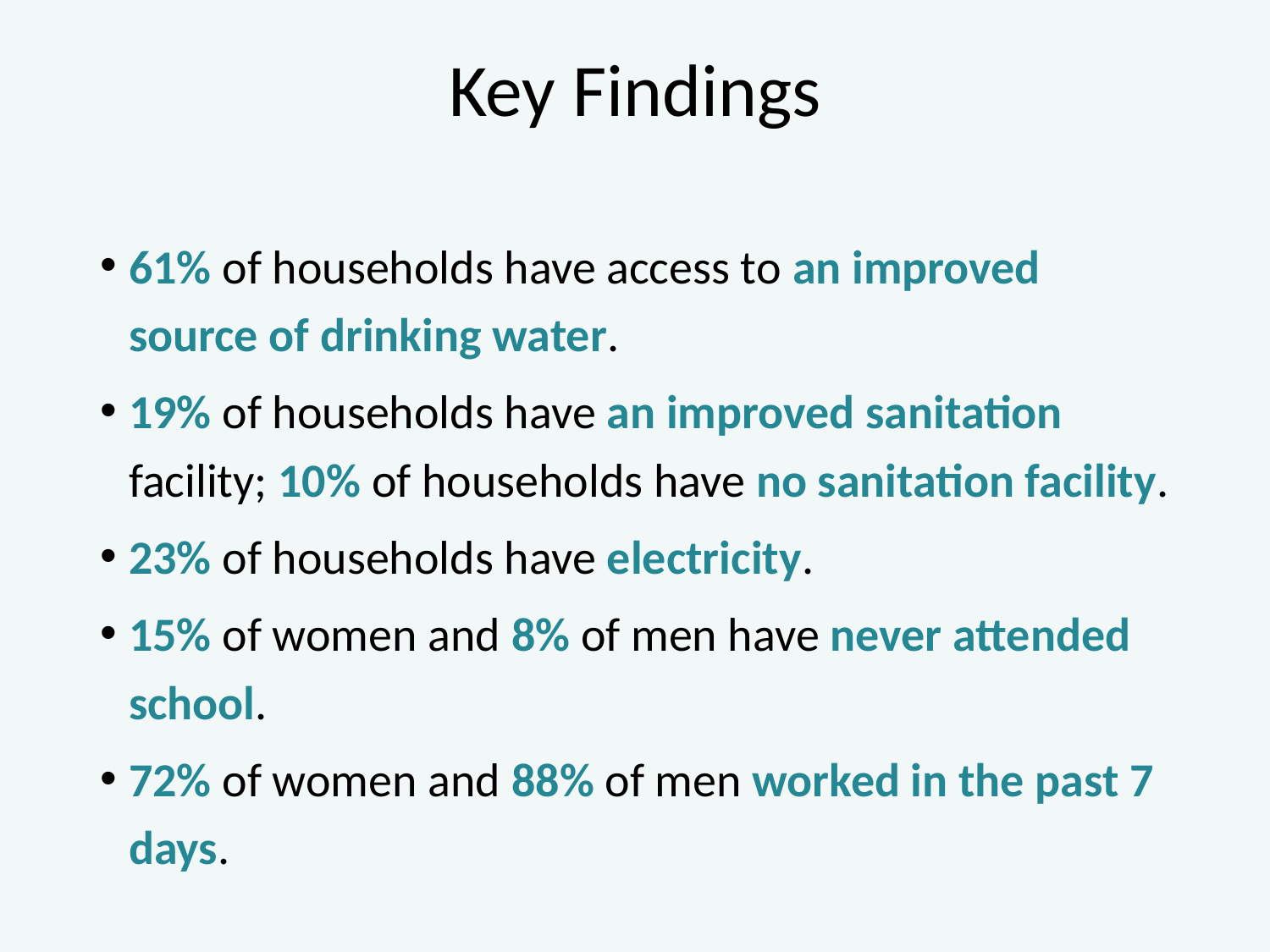

# Key Findings
61% of households have access to an improved source of drinking water.
19% of households have an improved sanitation facility; 10% of households have no sanitation facility.
23% of households have electricity.
15% of women and 8% of men have never attended school.
72% of women and 88% of men worked in the past 7 days.